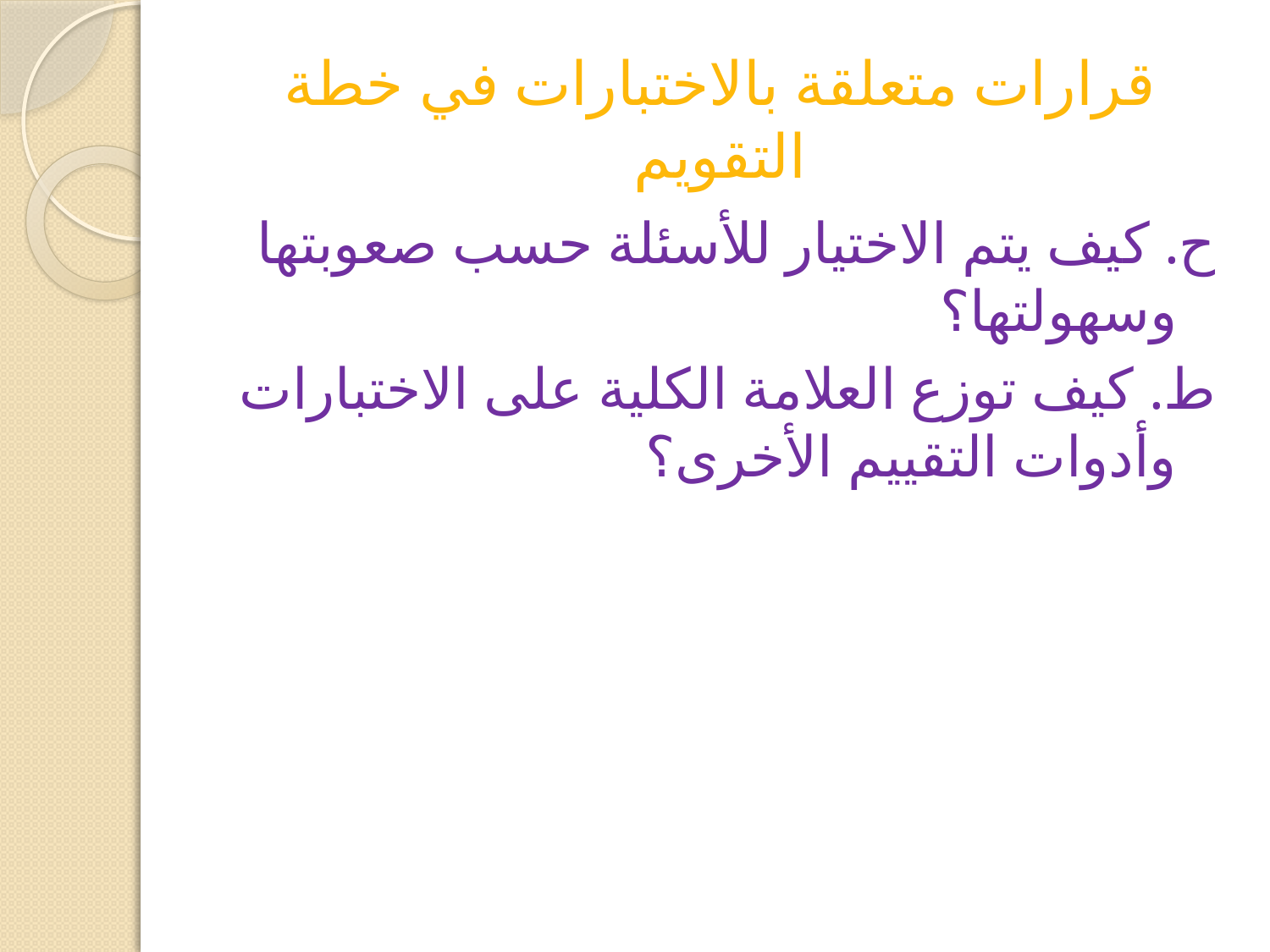

# قرارات متعلقة بالاختبارات في خطة التقويم
ح. كيف يتم الاختيار للأسئلة حسب صعوبتها وسهولتها؟
ط. كيف توزع العلامة الكلية على الاختبارات وأدوات التقييم الأخرى؟